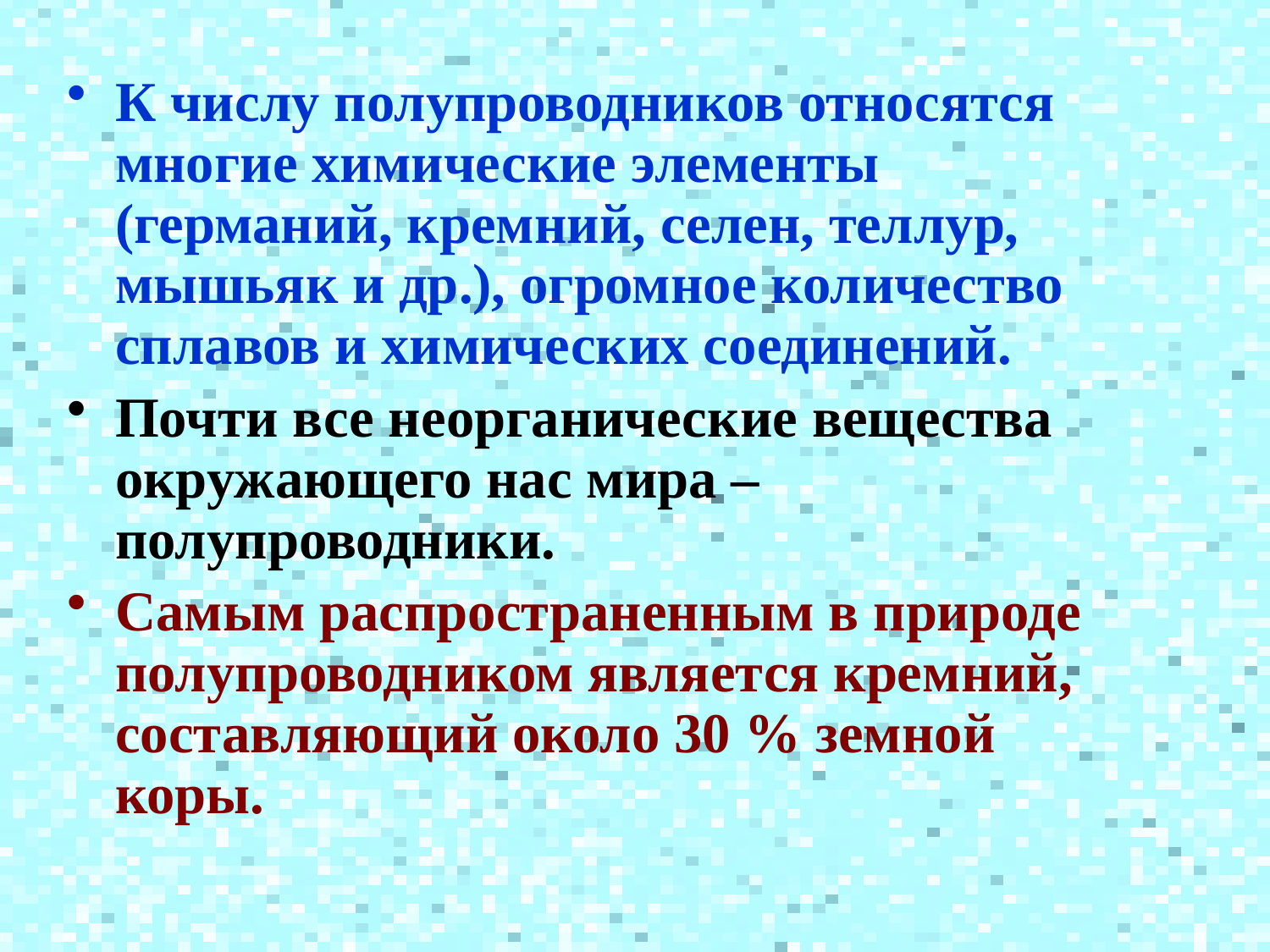

К числу полупроводников относятся многие химические элементы (германий, кремний, селен, теллур, мышьяк и др.), огромное количество сплавов и химических соединений.
Почти все неорганические вещества окружающего нас мира – полупроводники.
Самым распространенным в природе полупроводником является кремний, составляющий около 30 % земной коры.